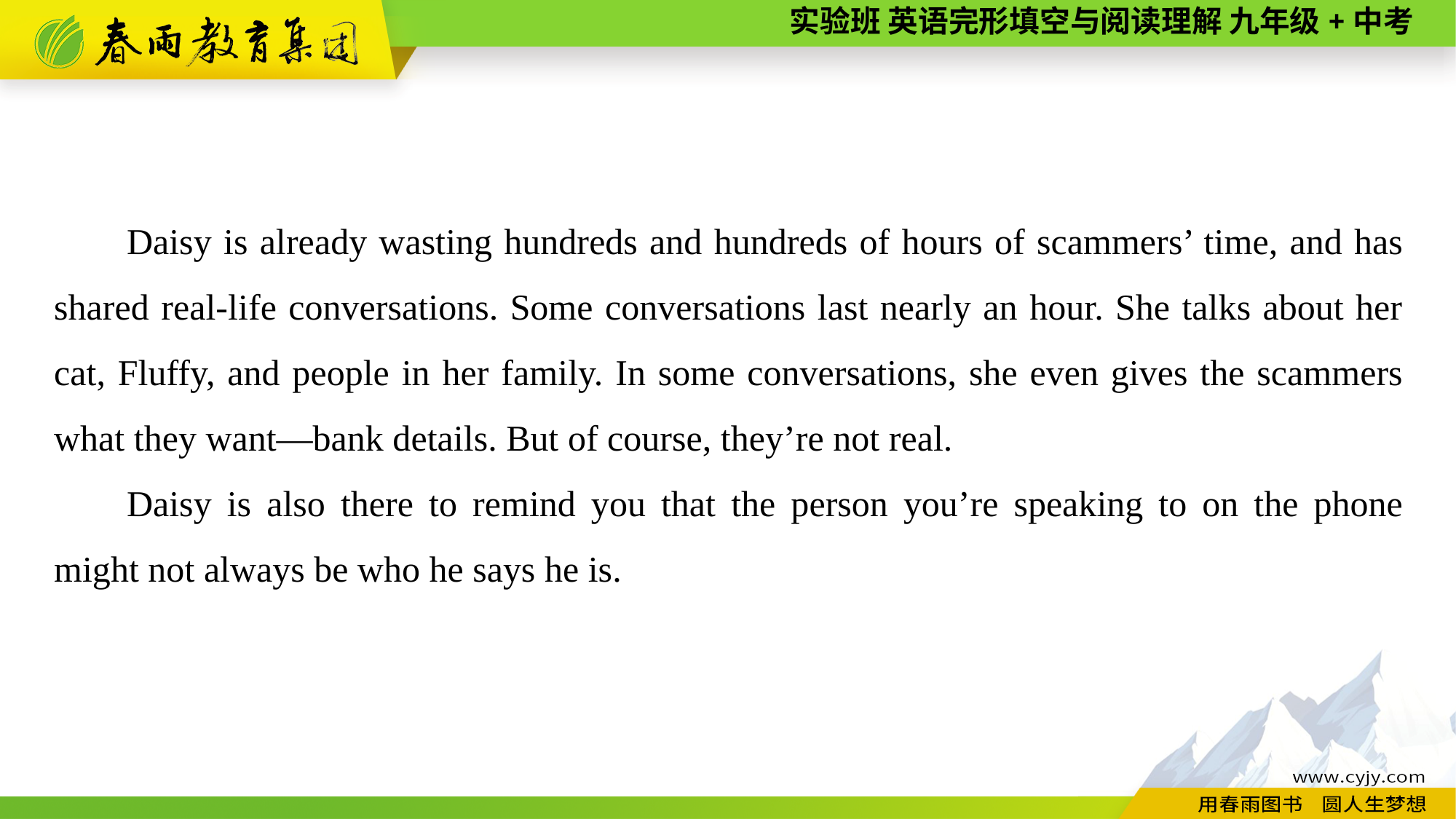

Daisy is already wasting hundreds and hundreds of hours of scammers’ time, and has shared real-life conversations. Some conversations last nearly an hour. She talks about her cat, Fluffy, and people in her family. In some conversations, she even gives the scammers what they want—bank details. But of course, they’re not real.
Daisy is also there to remind you that the person you’re speaking to on the phone might not always be who he says he is.